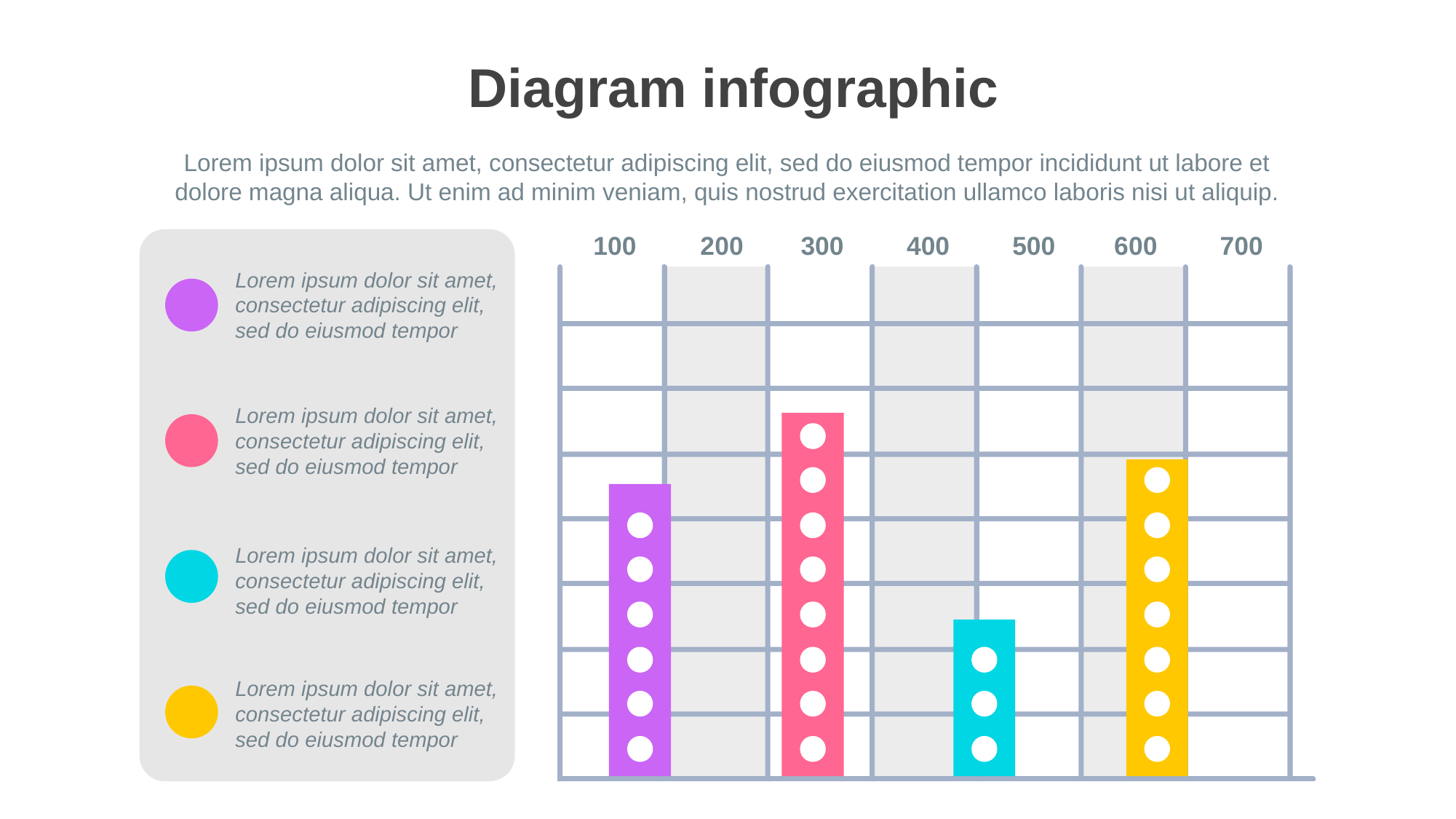

Diagram infographic
Lorem ipsum dolor sit amet, consectetur adipiscing elit, sed do eiusmod tempor incididunt ut labore et dolore magna aliqua. Ut enim ad minim veniam, quis nostrud exercitation ullamco laboris nisi ut aliquip.

100
200
300
400
500
600
700

Lorem ipsum dolor sit amet, consectetur adipiscing elit, sed do eiusmod tempor

Lorem ipsum dolor sit amet, consectetur adipiscing elit, sed do eiusmod tempor

Lorem ipsum dolor sit amet, consectetur adipiscing elit, sed do eiusmod tempor

Lorem ipsum dolor sit amet, consectetur adipiscing elit, sed do eiusmod tempor